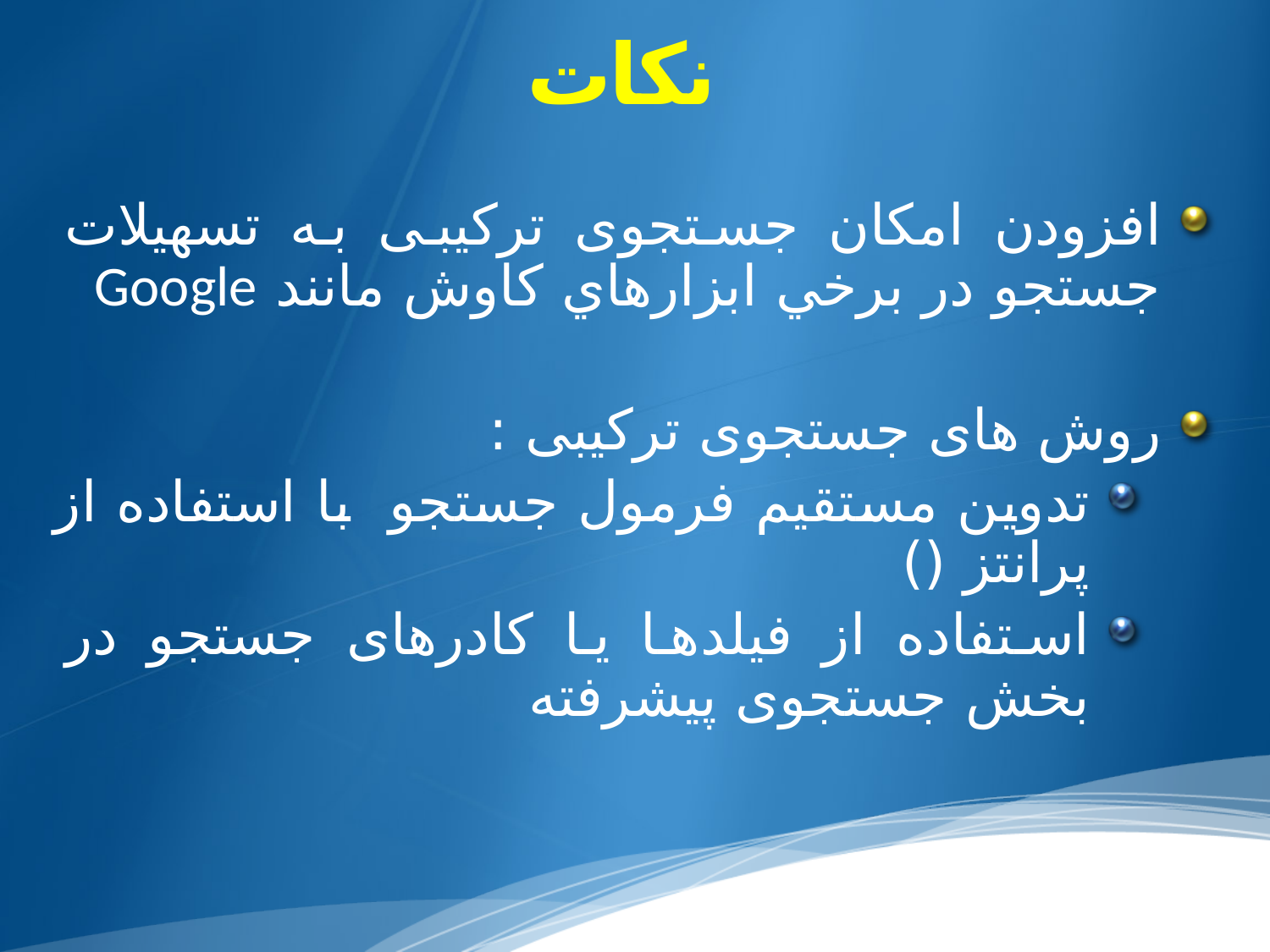

# نکات
افزودن امکان جستجوی ترکیبی به تسهيلات جستجو در برخي ابزارهاي کاوش مانند Google

روش های جستجوی ترکیبی :
تدوین مستقیم فرمول جستجو  با استفاده از پرانتز ()
استفاده از فیلدها یا کادرهای جستجو در بخش جستجوی پیشرفته